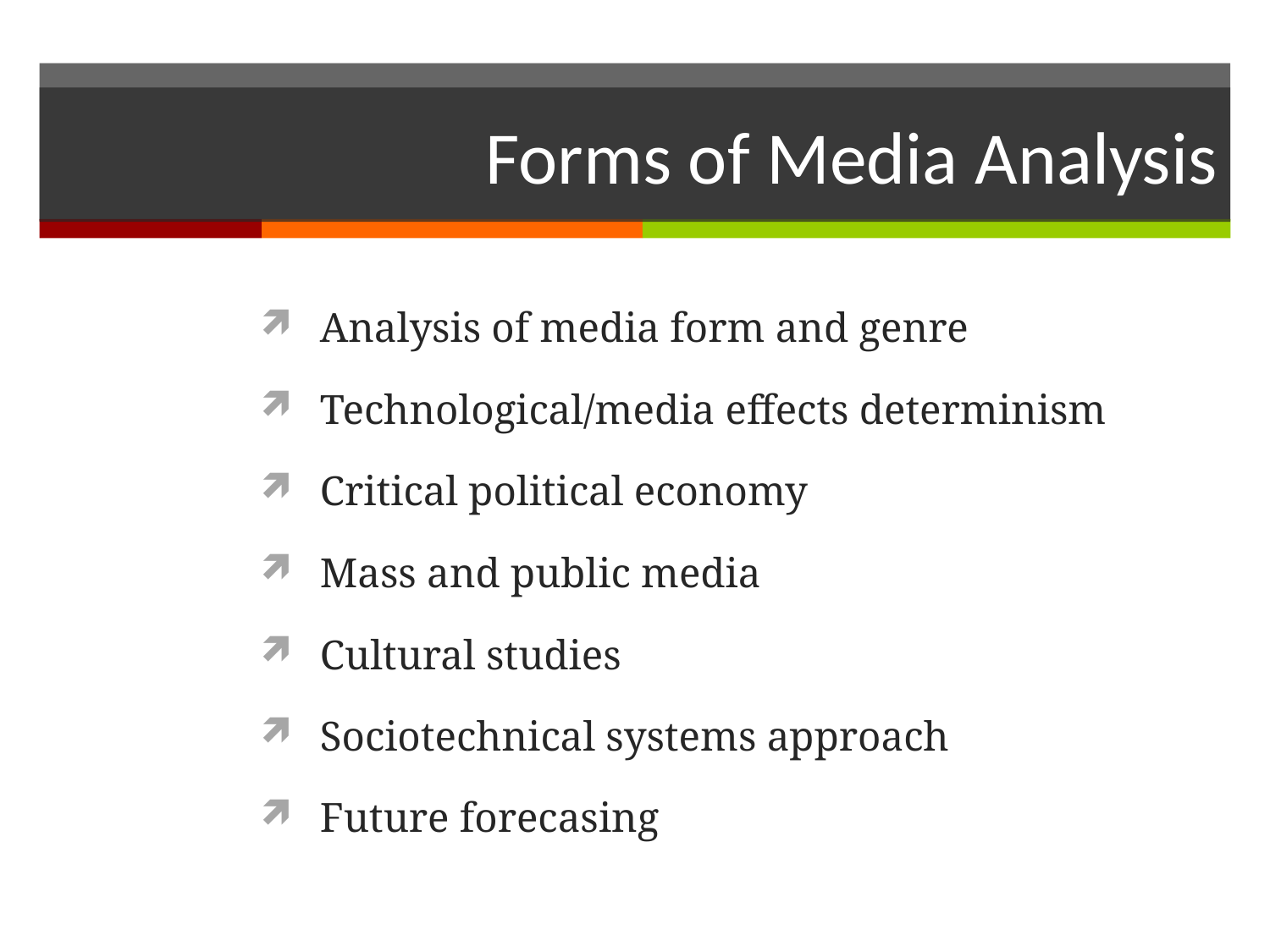

# Forms of Media Analysis
Analysis of media form and genre
Technological/media effects determinism
Critical political economy
Mass and public media
Cultural studies
Sociotechnical systems approach
Future forecasing